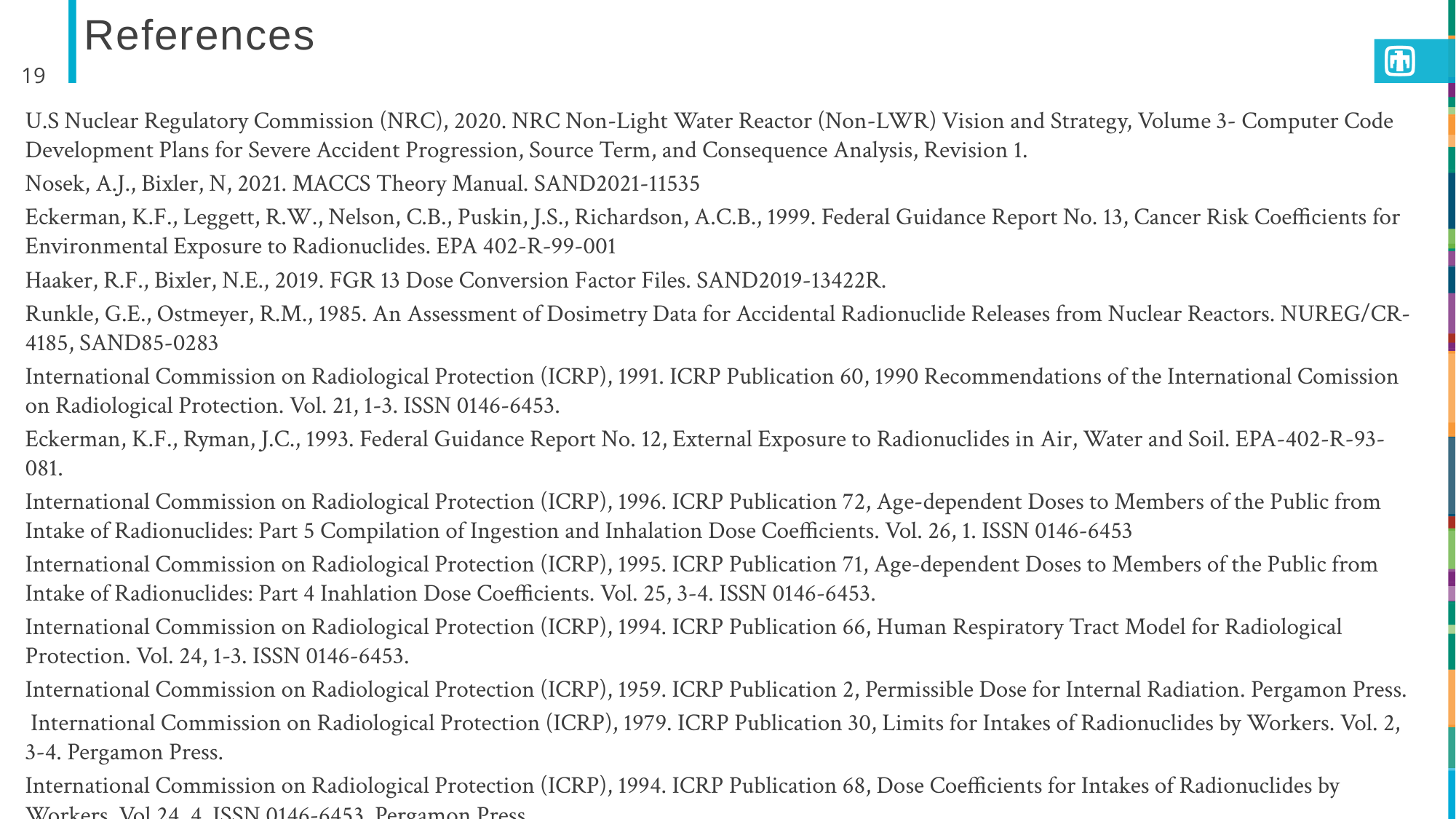

# References
19
U.S Nuclear Regulatory Commission (NRC), 2020. NRC Non-Light Water Reactor (Non-LWR) Vision and Strategy, Volume 3- Computer Code Development Plans for Severe Accident Progression, Source Term, and Consequence Analysis, Revision 1.
Nosek, A.J., Bixler, N, 2021. MACCS Theory Manual. SAND2021-11535
Eckerman, K.F., Leggett, R.W., Nelson, C.B., Puskin, J.S., Richardson, A.C.B., 1999. Federal Guidance Report No. 13, Cancer Risk Coefficients for Environmental Exposure to Radionuclides. EPA 402-R-99-001
Haaker, R.F., Bixler, N.E., 2019. FGR 13 Dose Conversion Factor Files. SAND2019-13422R.
Runkle, G.E., Ostmeyer, R.M., 1985. An Assessment of Dosimetry Data for Accidental Radionuclide Releases from Nuclear Reactors. NUREG/CR-4185, SAND85-0283
International Commission on Radiological Protection (ICRP), 1991. ICRP Publication 60, 1990 Recommendations of the International Comission on Radiological Protection. Vol. 21, 1-3. ISSN 0146-6453.
Eckerman, K.F., Ryman, J.C., 1993. Federal Guidance Report No. 12, External Exposure to Radionuclides in Air, Water and Soil. EPA-402-R-93-081.
International Commission on Radiological Protection (ICRP), 1996. ICRP Publication 72, Age-dependent Doses to Members of the Public from Intake of Radionuclides: Part 5 Compilation of Ingestion and Inhalation Dose Coefficients. Vol. 26, 1. ISSN 0146-6453
International Commission on Radiological Protection (ICRP), 1995. ICRP Publication 71, Age-dependent Doses to Members of the Public from Intake of Radionuclides: Part 4 Inahlation Dose Coefficients. Vol. 25, 3-4. ISSN 0146-6453.
International Commission on Radiological Protection (ICRP), 1994. ICRP Publication 66, Human Respiratory Tract Model for Radiological Protection. Vol. 24, 1-3. ISSN 0146-6453.
International Commission on Radiological Protection (ICRP), 1959. ICRP Publication 2, Permissible Dose for Internal Radiation. Pergamon Press.
 International Commission on Radiological Protection (ICRP), 1979. ICRP Publication 30, Limits for Intakes of Radionuclides by Workers. Vol. 2, 3-4. Pergamon Press.
International Commission on Radiological Protection (ICRP), 1994. ICRP Publication 68, Dose Coefficients for Intakes of Radionuclides by Workers. Vol 24, 4. ISSN 0146-6453. Pergamon Press